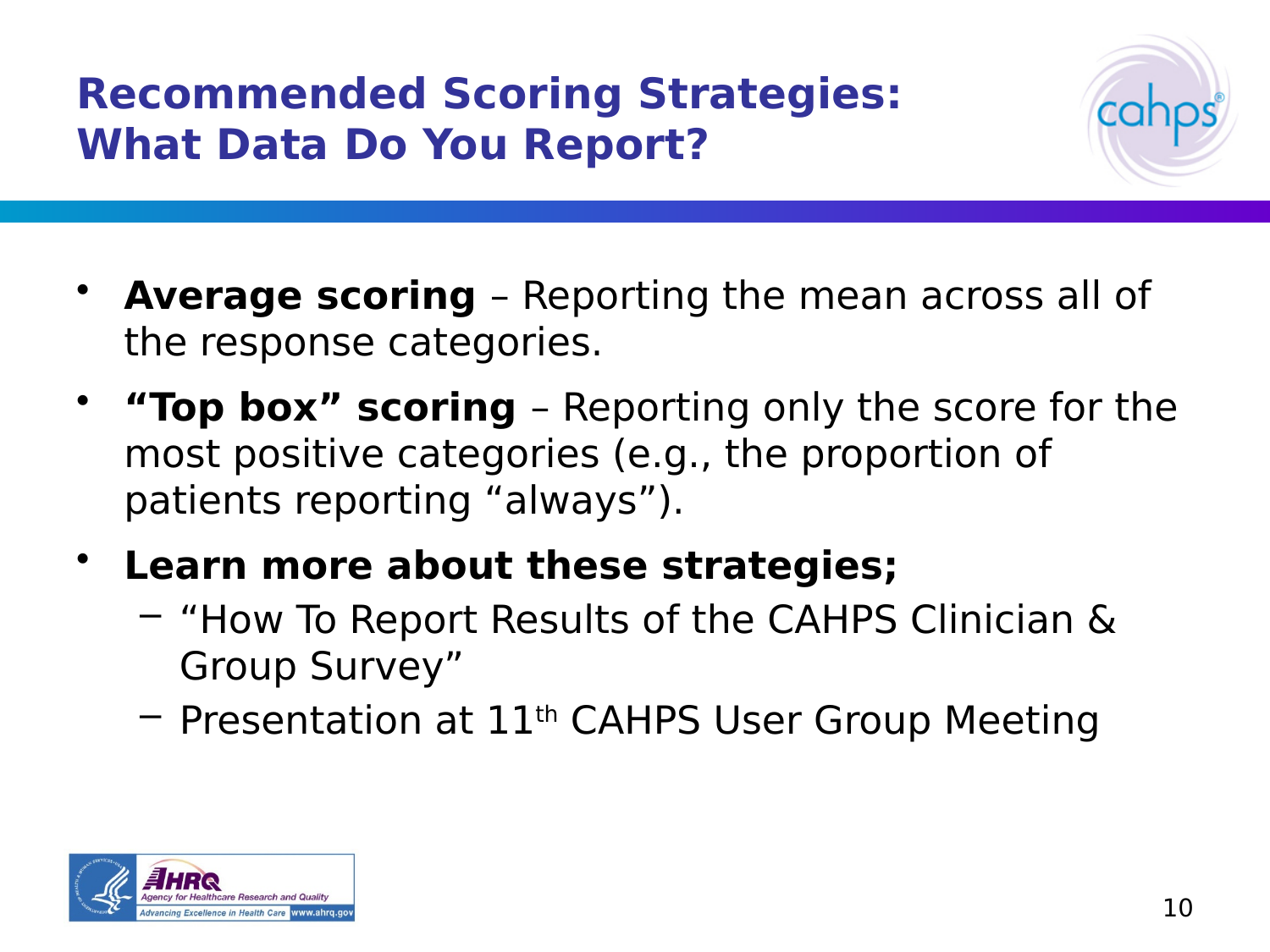

# Recommended Scoring Strategies: What Data Do You Report?
Average scoring – Reporting the mean across all of the response categories.
“Top box” scoring – Reporting only the score for the most positive categories (e.g., the proportion of patients reporting “always”).
Learn more about these strategies;
“How To Report Results of the CAHPS Clinician & Group Survey”
Presentation at 11th CAHPS User Group Meeting
10